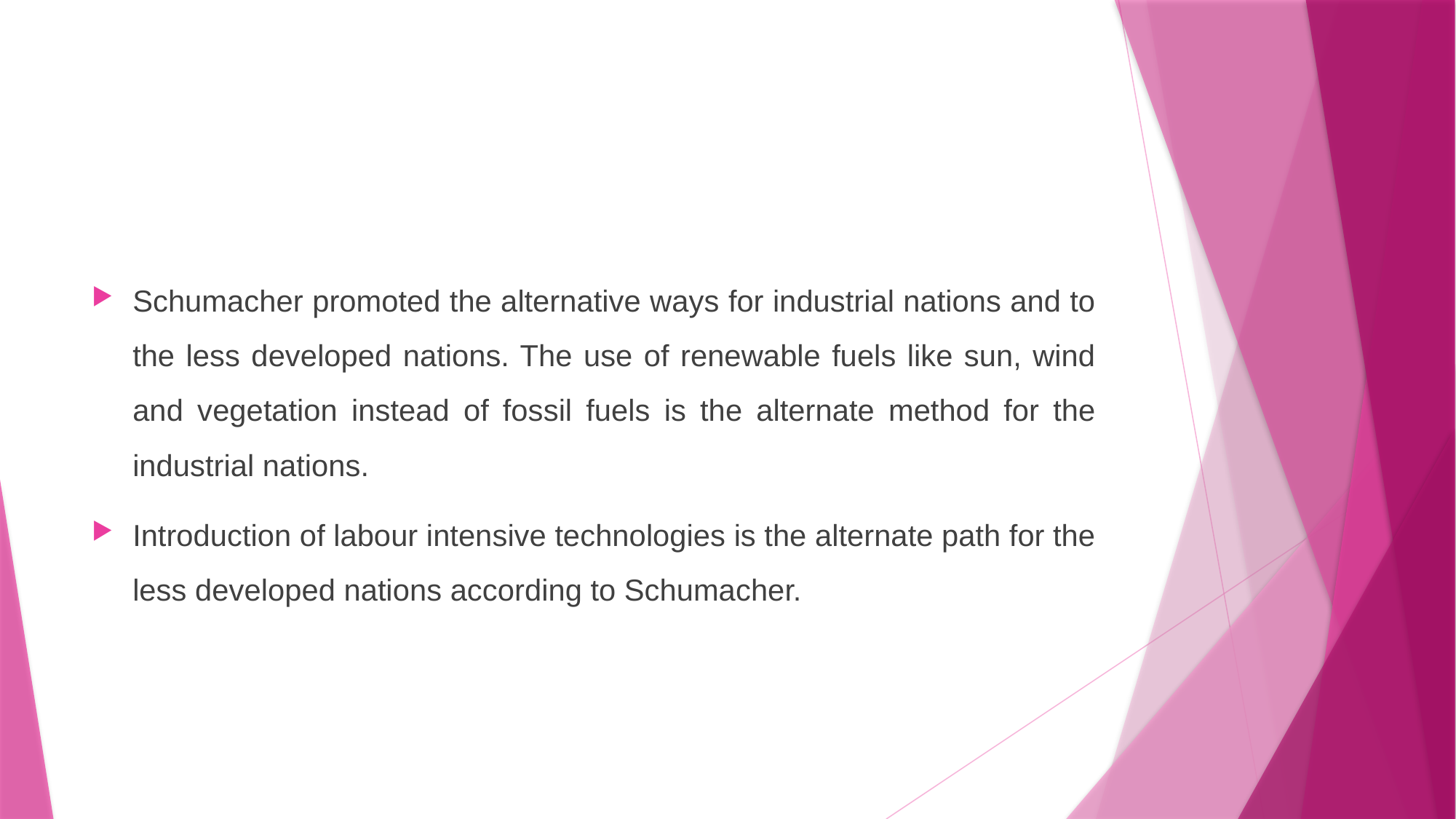

Schumacher promoted the alternative ways for industrial nations and to the less developed nations. The use of renewable fuels like sun, wind and vegetation instead of fossil fuels is the alternate method for the industrial nations.
Introduction of labour intensive technologies is the alternate path for the less developed nations according to Schumacher.